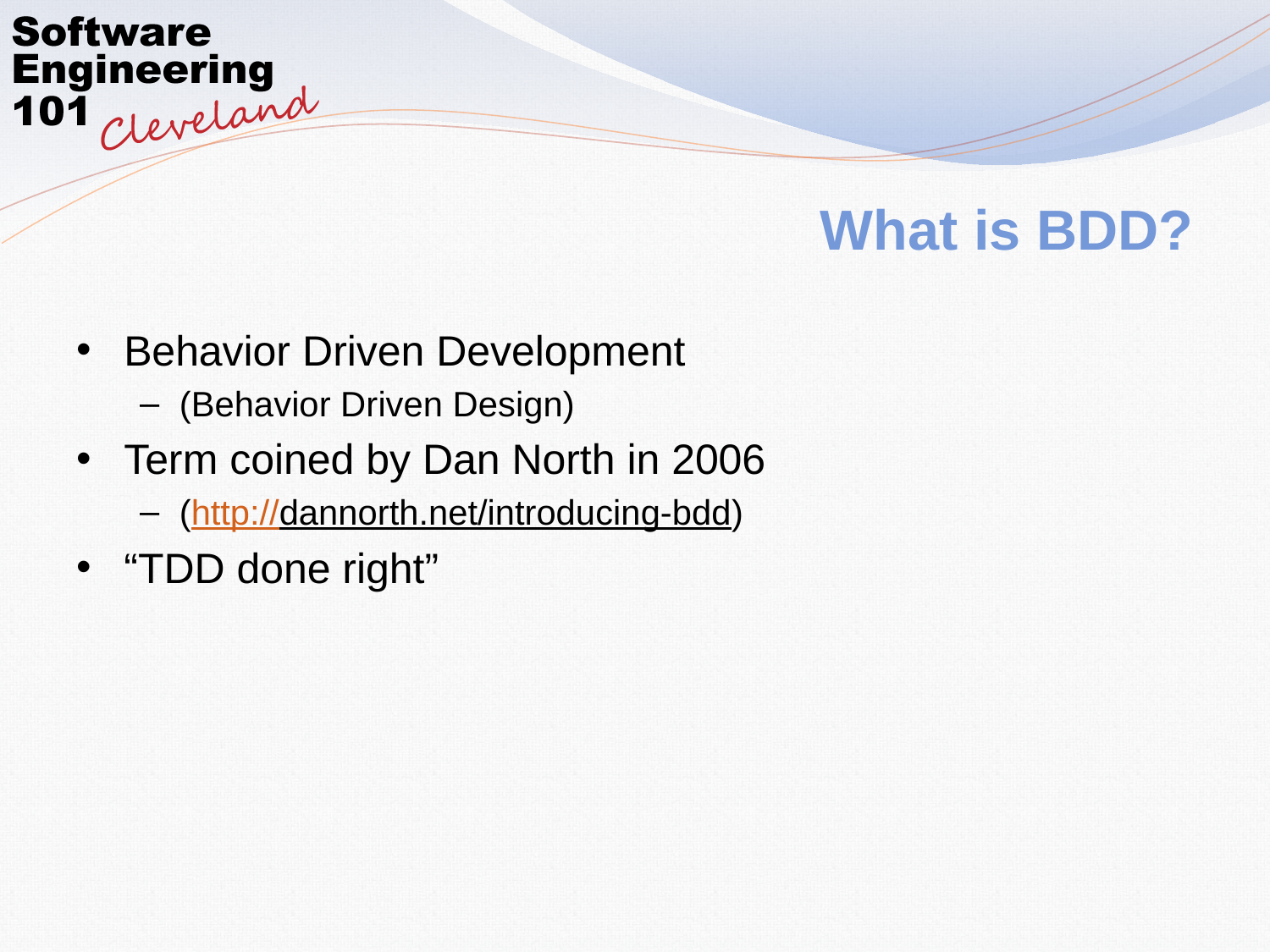

# What is BDD?
Behavior Driven Development
(Behavior Driven Design)
Term coined by Dan North in 2006
(http://dannorth.net/introducing-bdd)
“TDD done right”